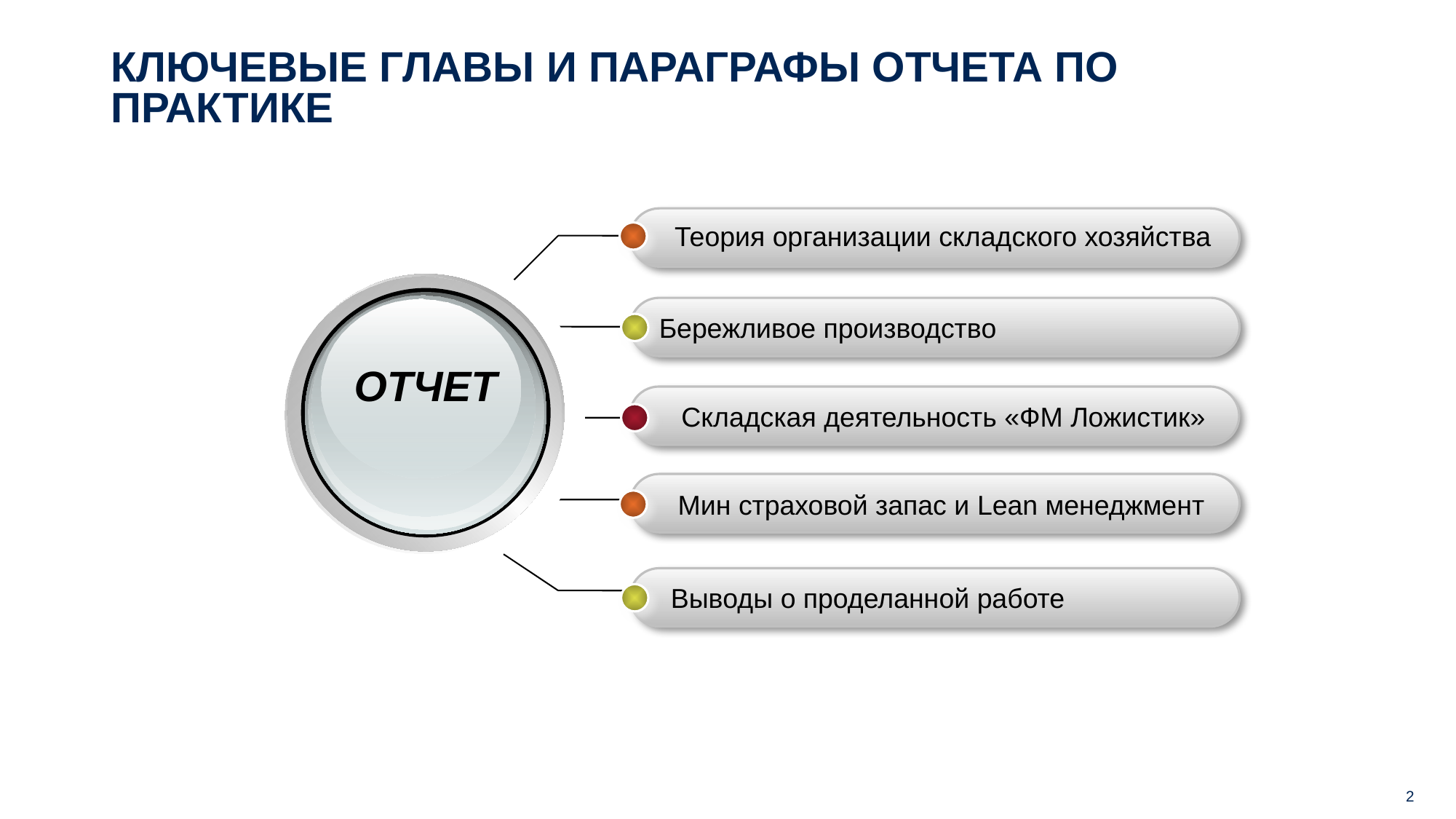

# Ключевые главы и параграфы ОТЧЕТА ПО ПРАКТИКЕ

Теория организации складского хозяйства

ОТЧЕТ

Бережливое производство

Складская деятельность «ФМ Ложистик»

Мин страховой запас и Lean менеджмент

Выводы о проделанной работе